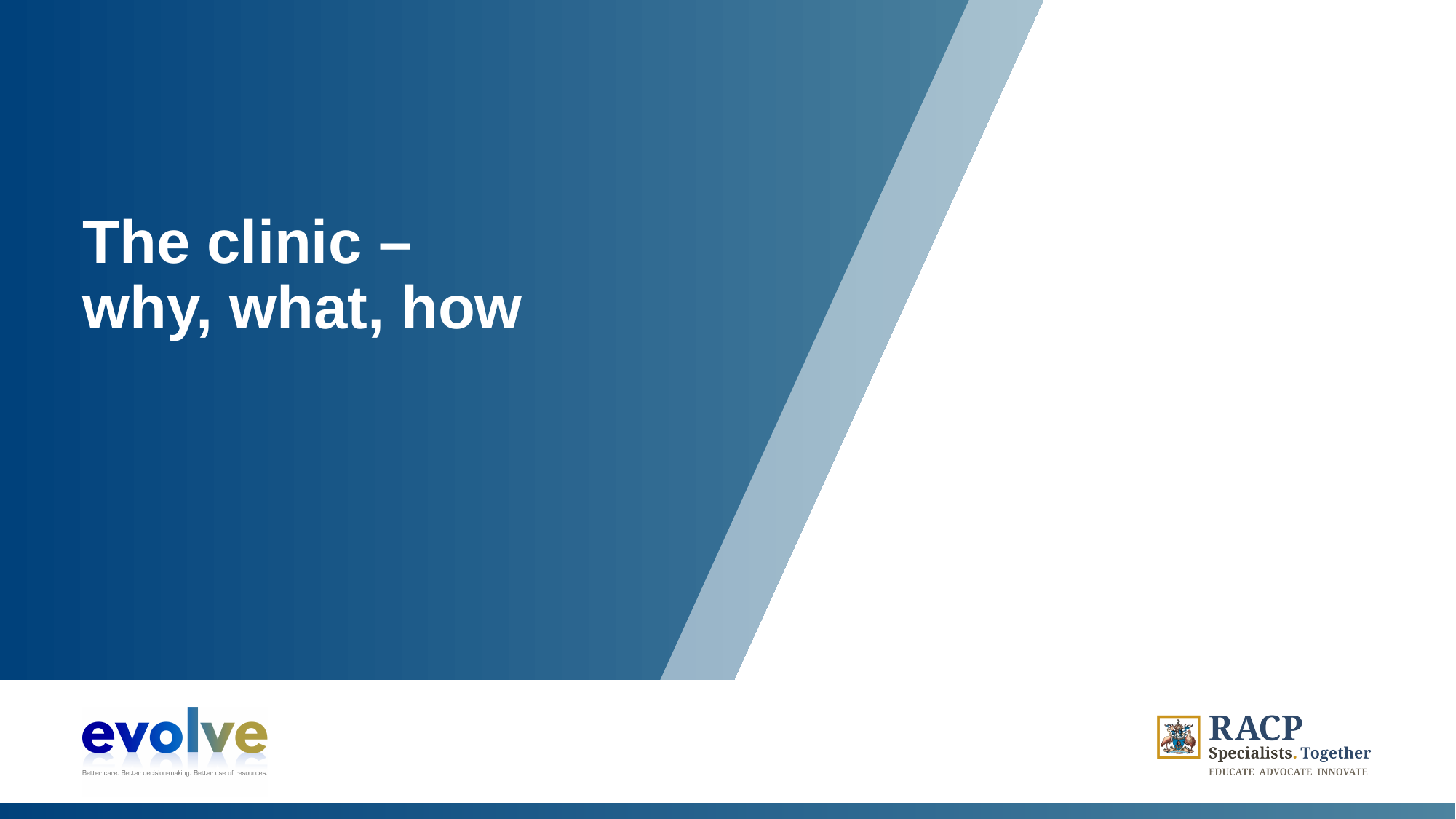

# The clinic – why, what, how